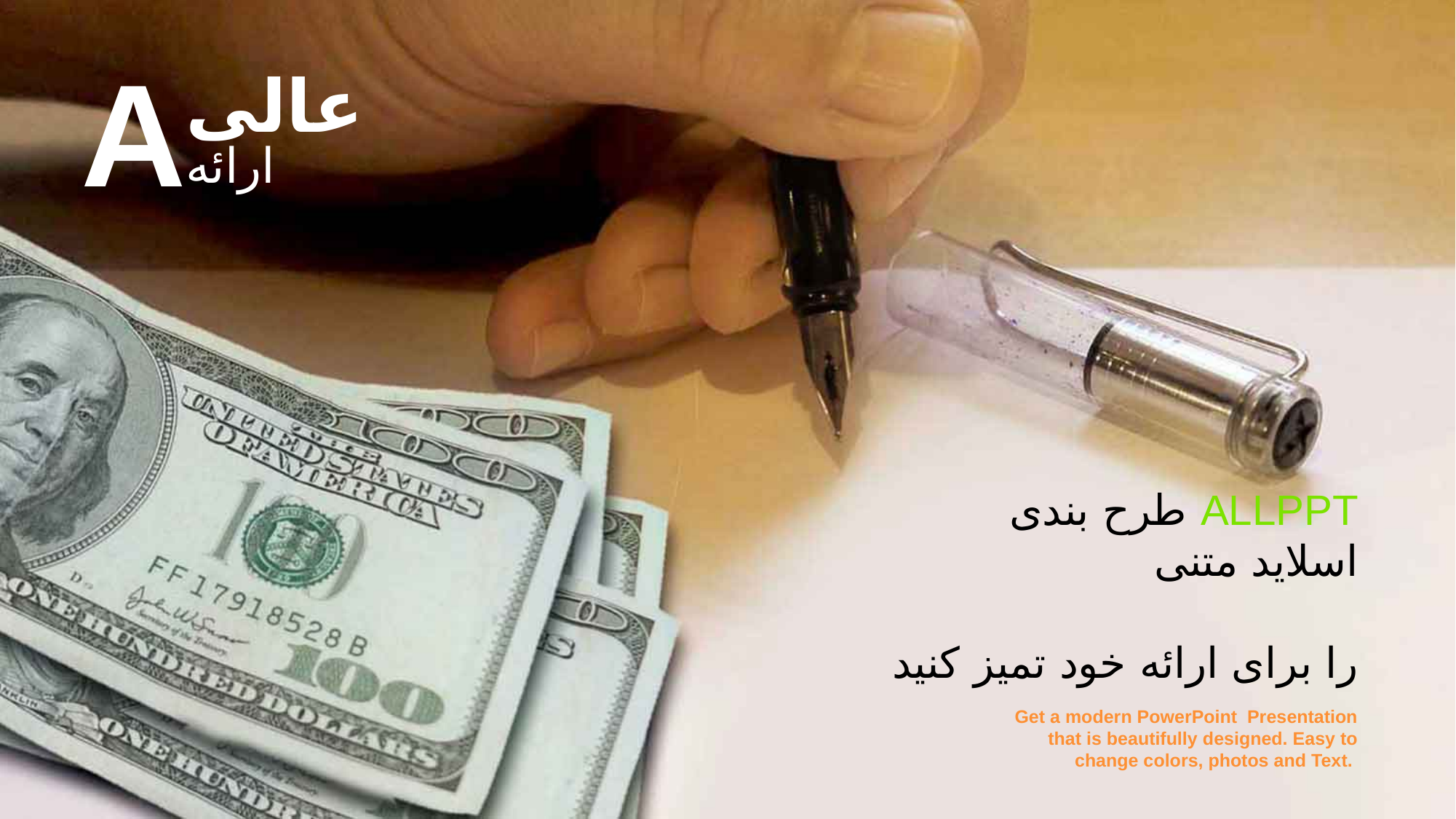

A
عالی
ارائه

طرح بندی ALLPPT
اسلاید متنی

 را برای ارائه خود تمیز کنید

Get a modern PowerPoint  Presentation that is beautifully designed. Easy to change colors, photos and Text.